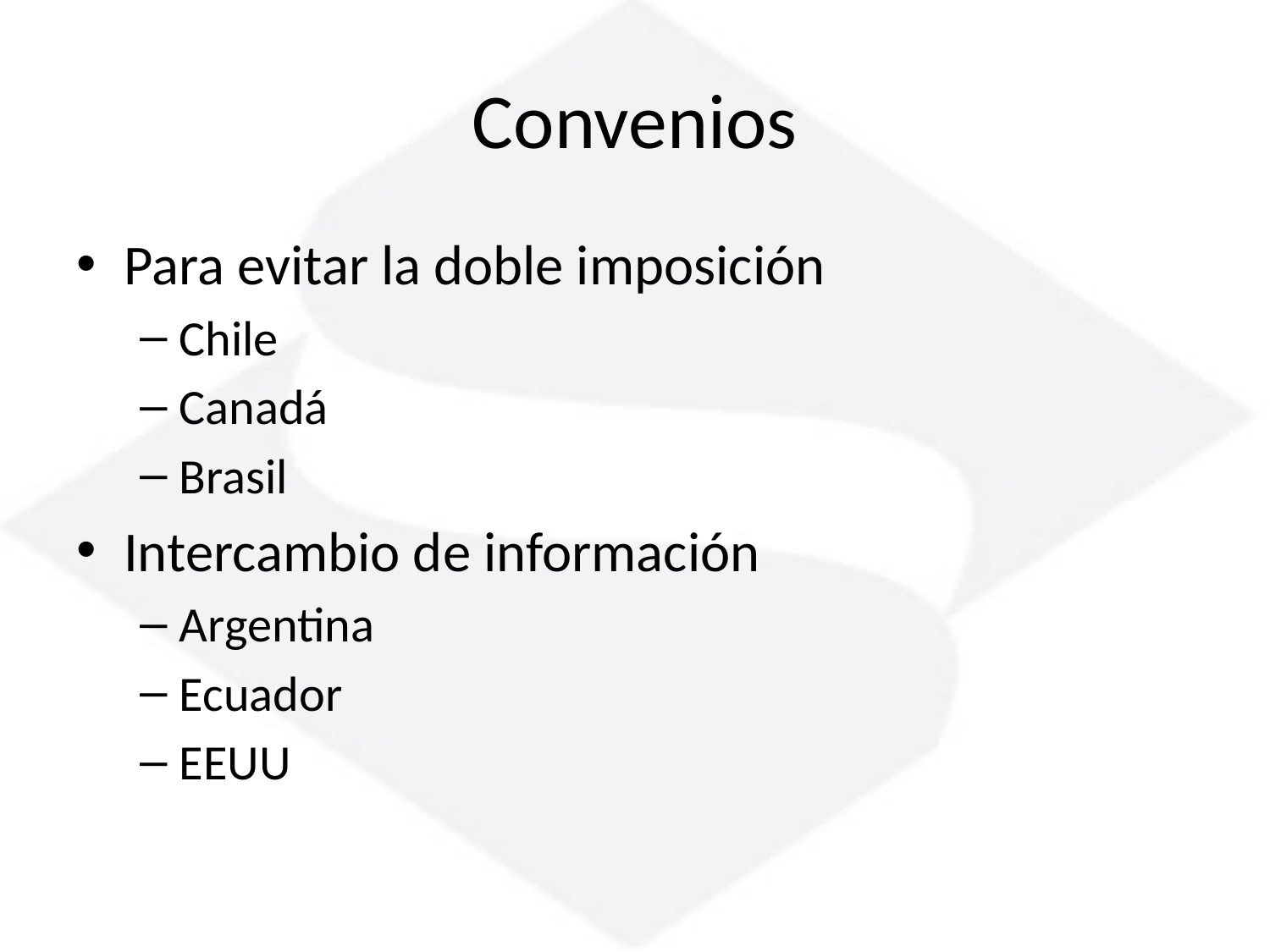

# Convenios
Para evitar la doble imposición
Chile
Canadá
Brasil
Intercambio de información
Argentina
Ecuador
EEUU